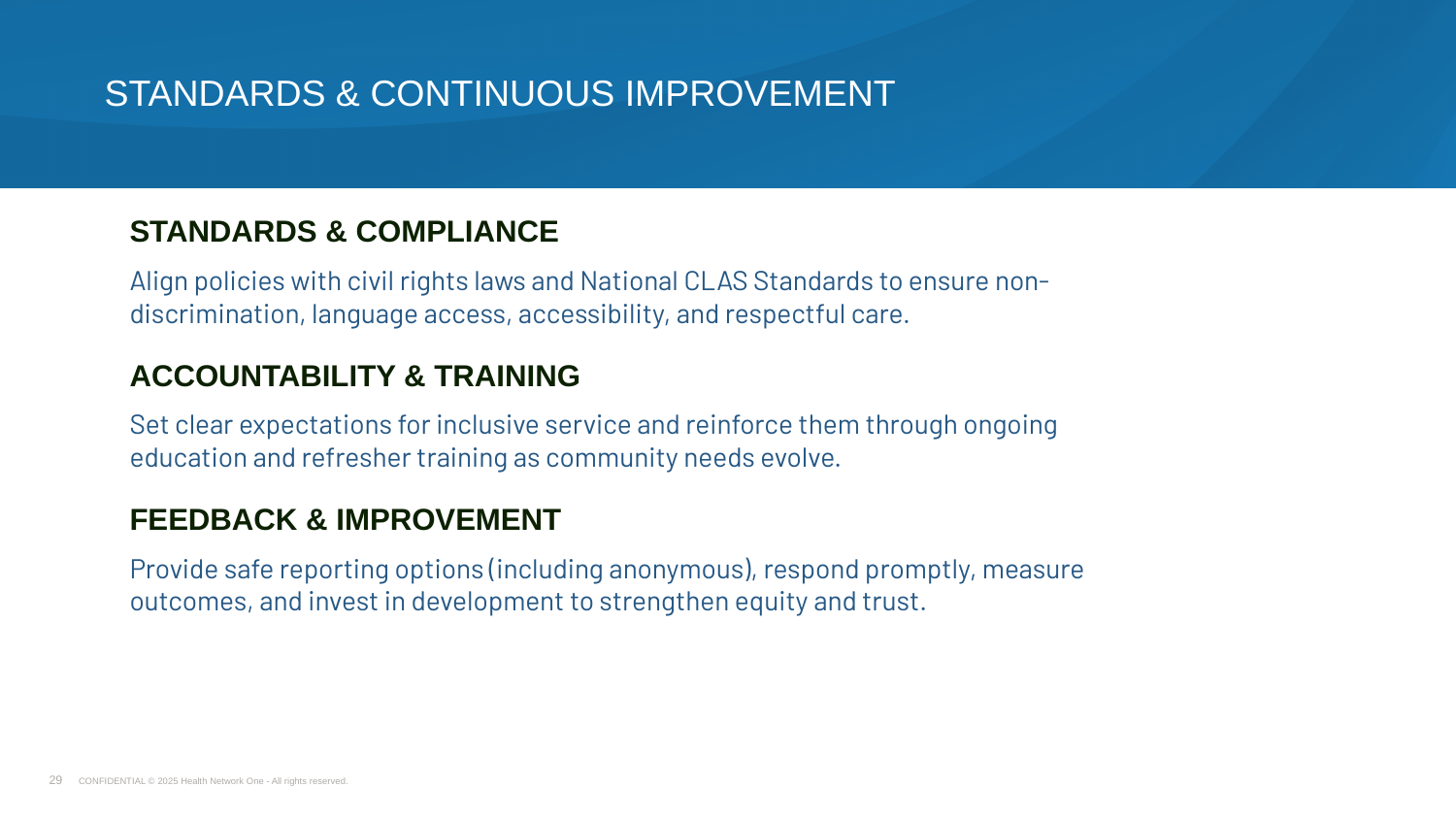

STANDARDS & CONTINUOUS IMPROVEMENT
STANDARDS & COMPLIANCE
Align policies with civil rights laws and National CLAS Standards to ensure non-discrimination, language access, accessibility, and respectful care.
ACCOUNTABILITY & TRAINING
Set clear expectations for inclusive service and reinforce them through ongoing education and refresher training as community needs evolve.
FEEDBACK & IMPROVEMENT
Provide safe reporting options (including anonymous), respond promptly, measure outcomes, and invest in development to strengthen equity and trust.
29